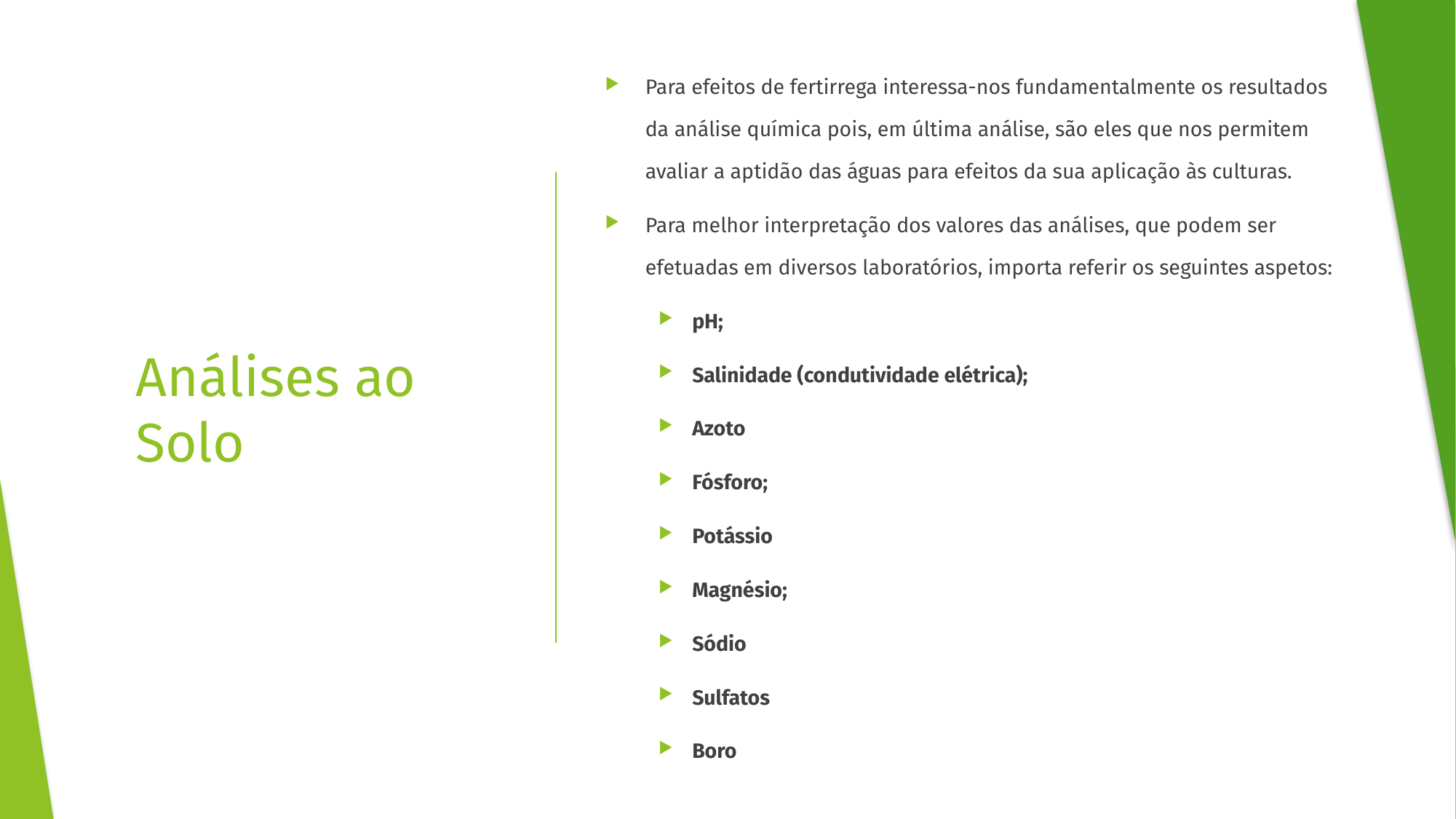

Para efeitos de fertirrega interessa-nos fundamentalmente os resultados da análise química pois, em última análise, são eles que nos permitem avaliar a aptidão das águas para efeitos da sua aplicação às culturas.
Para melhor interpretação dos valores das análises, que podem ser efetuadas em diversos laboratórios, importa referir os seguintes aspetos:
pH;
Salinidade (condutividade elétrica);
Azoto
Fósforo;
Potássio
Magnésio;
Sódio
Sulfatos
Boro
# Análises ao Solo